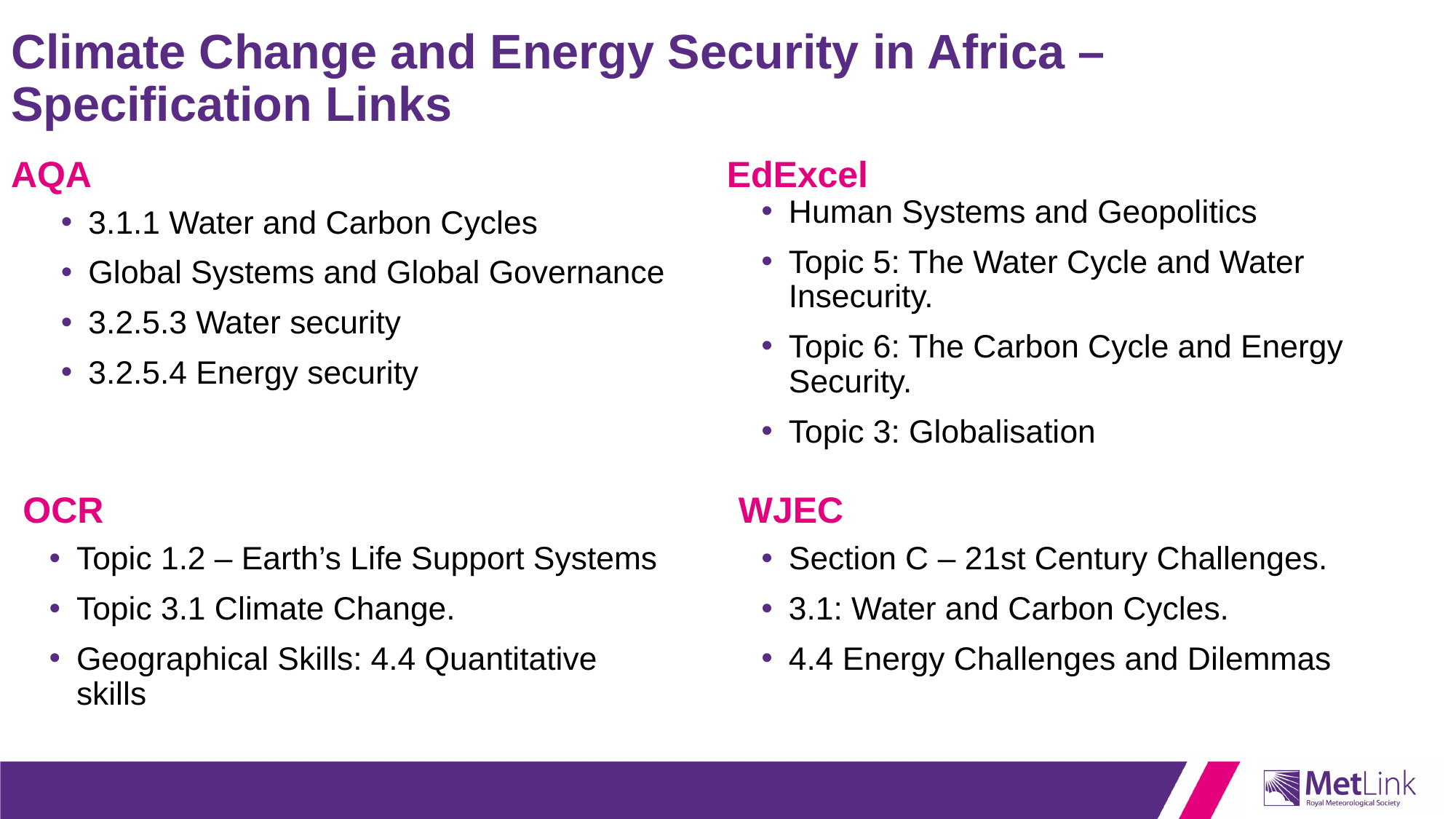

# Climate Change and Energy Security in Africa – Specification Links
AQA
EdExcel
Human Systems and Geopolitics
Topic 5: The Water Cycle and Water Insecurity.
Topic 6: The Carbon Cycle and Energy Security.
Topic 3: Globalisation
3.1.1 Water and Carbon Cycles
Global Systems and Global Governance
3.2.5.3 Water security
3.2.5.4 Energy security
OCR
WJEC
Topic 1.2 – Earth’s Life Support Systems
Topic 3.1 Climate Change.
Geographical Skills: 4.4 Quantitative skills
Section C – 21st Century Challenges.
3.1: Water and Carbon Cycles.
4.4 Energy Challenges and Dilemmas